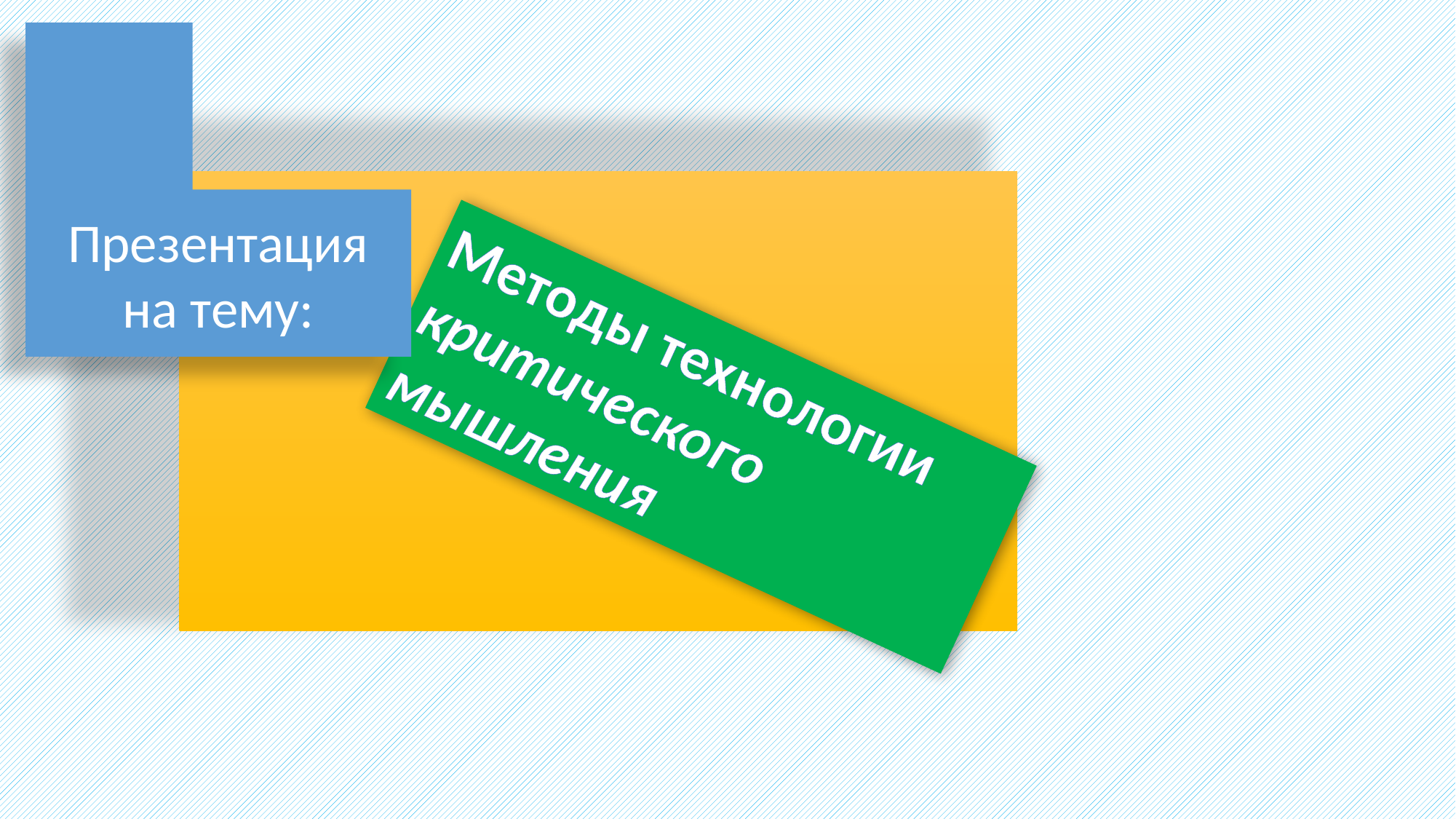

Презентация на тему:

Методы технологии
критического мышления